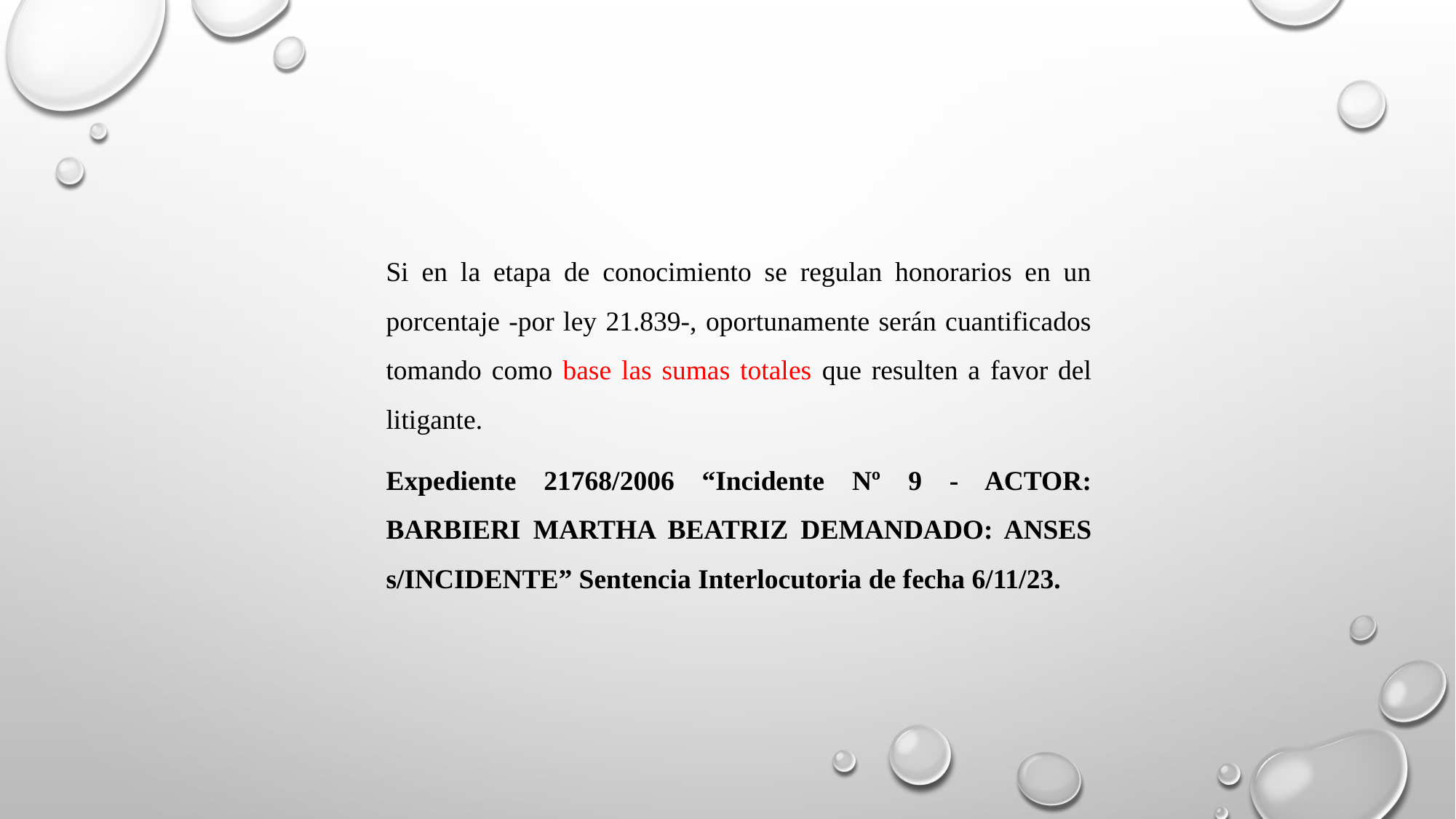

Si en la etapa de conocimiento se regulan honorarios en un porcentaje -por ley 21.839-, oportunamente serán cuantificados tomando como base las sumas totales que resulten a favor del litigante.
Expediente 21768/2006 “Incidente Nº 9 - ACTOR: BARBIERI MARTHA BEATRIZ DEMANDADO: ANSES s/INCIDENTE” Sentencia Interlocutoria de fecha 6/11/23.